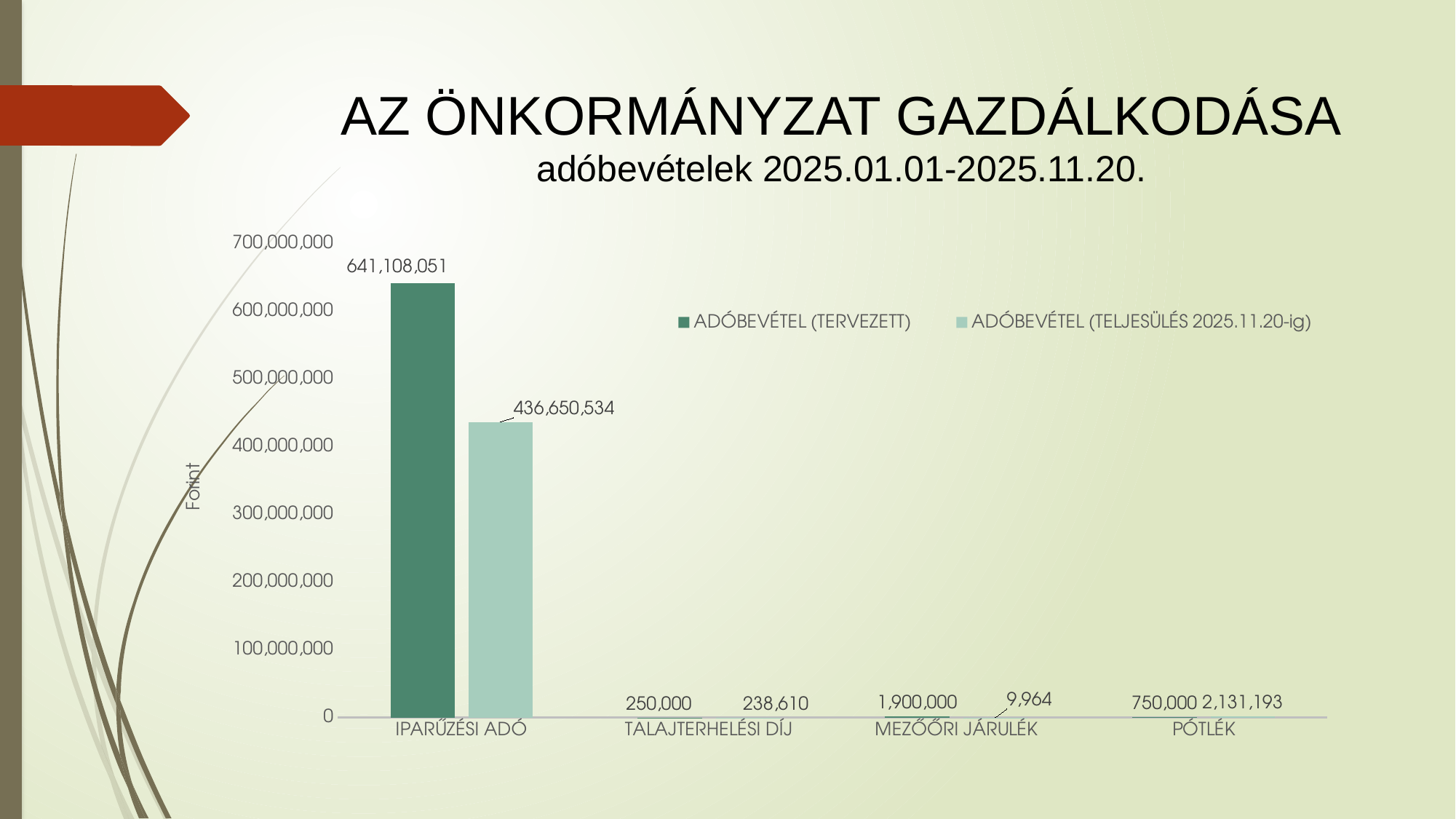

# AZ ÖNKORMÁNYZAT GAZDÁLKODÁSA adóbevételek 2025.01.01-2025.11.20.

### Chart

| Category | ADÓBEVÉTEL (TERVEZETT) | ADÓBEVÉTEL (TELJESÜLÉS 2025.11.20-ig) |
|---|---|---|
| IPARŰZÉSI ADÓ | 641108051.0 | 436650534.0 |
| TALAJTERHELÉSI DÍJ | 250000.0 | 238610.0 |
| MEZŐŐRI JÁRULÉK | 1900000.0 | 9964.0 |
| PÓTLÉK | 750000.0 | 2131193.0 |